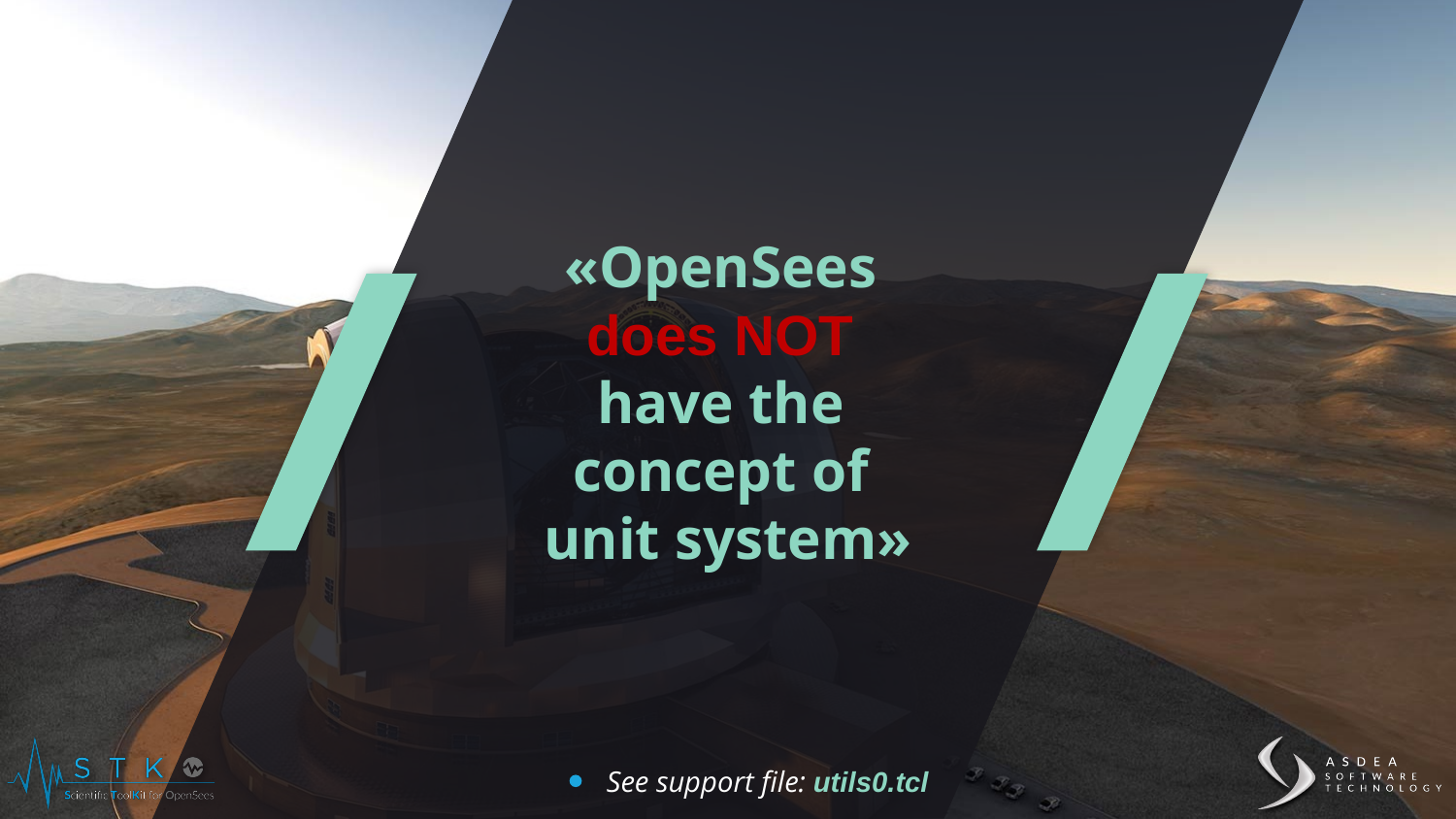

# «OpenSees does NOT have the concept of unit system»
See support file: utils0.tcl